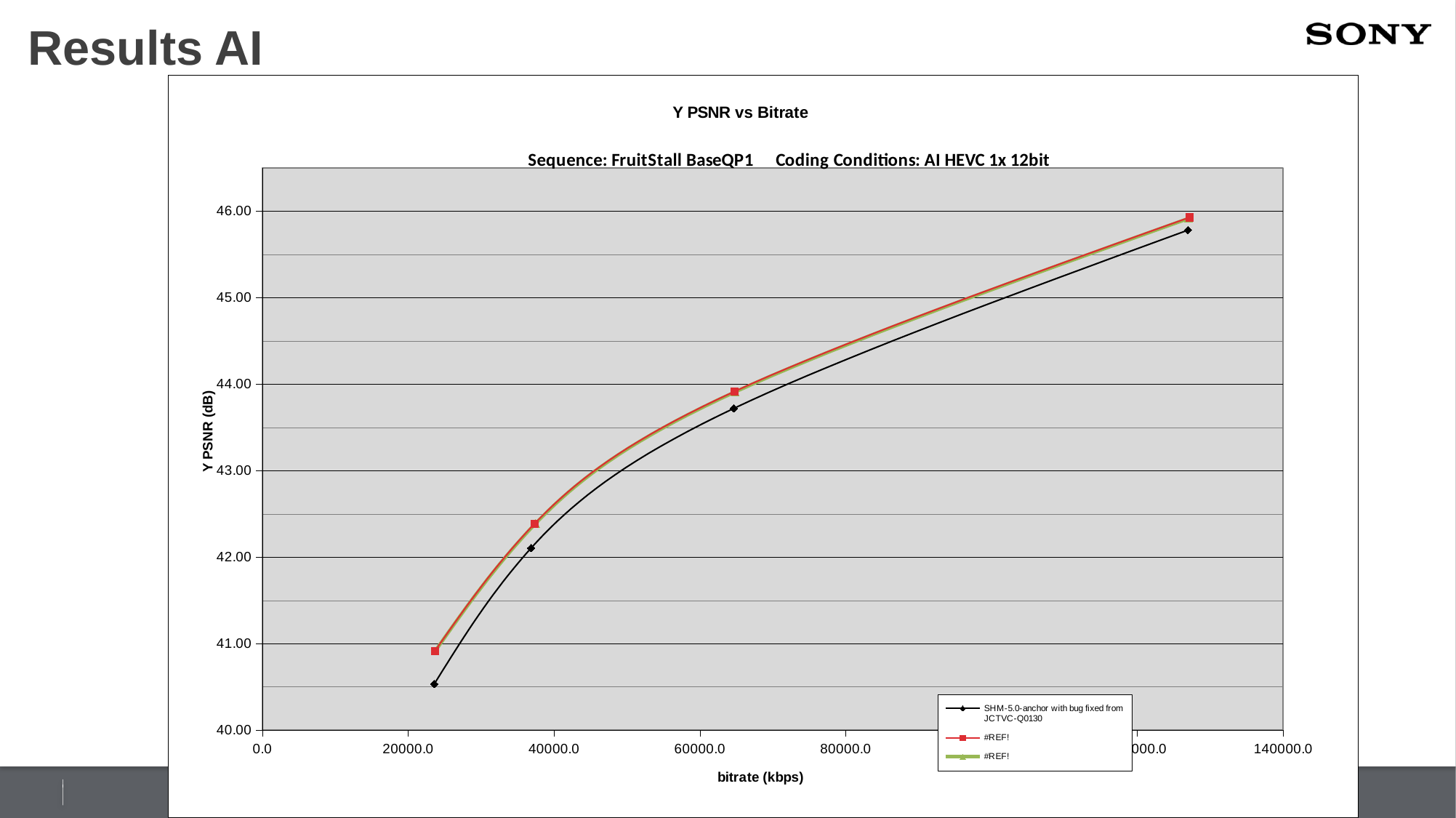

# Results AI

### Chart: Y PSNR vs Bitrate

| Category | SHM-5.0-anchor with bug fixed from JCTVC-Q0130 | #REF! | #REF! |
|---|---|---|---|
R&DPF ITDD VTD1